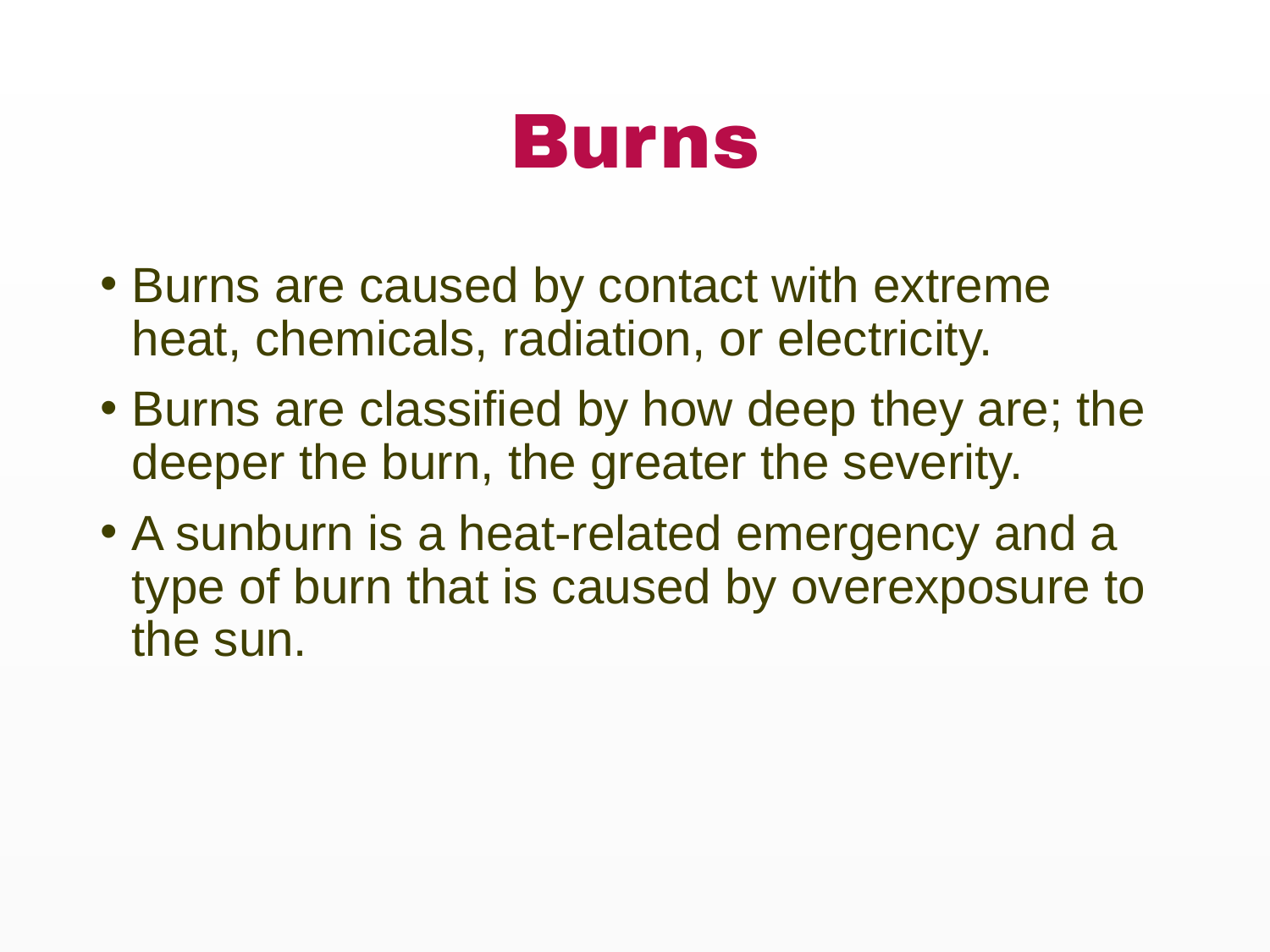

# Burns
Burns are caused by contact with extreme heat, chemicals, radiation, or electricity.
Burns are classified by how deep they are; the deeper the burn, the greater the severity.
A sunburn is a heat-related emergency and a type of burn that is caused by overexposure to the sun.